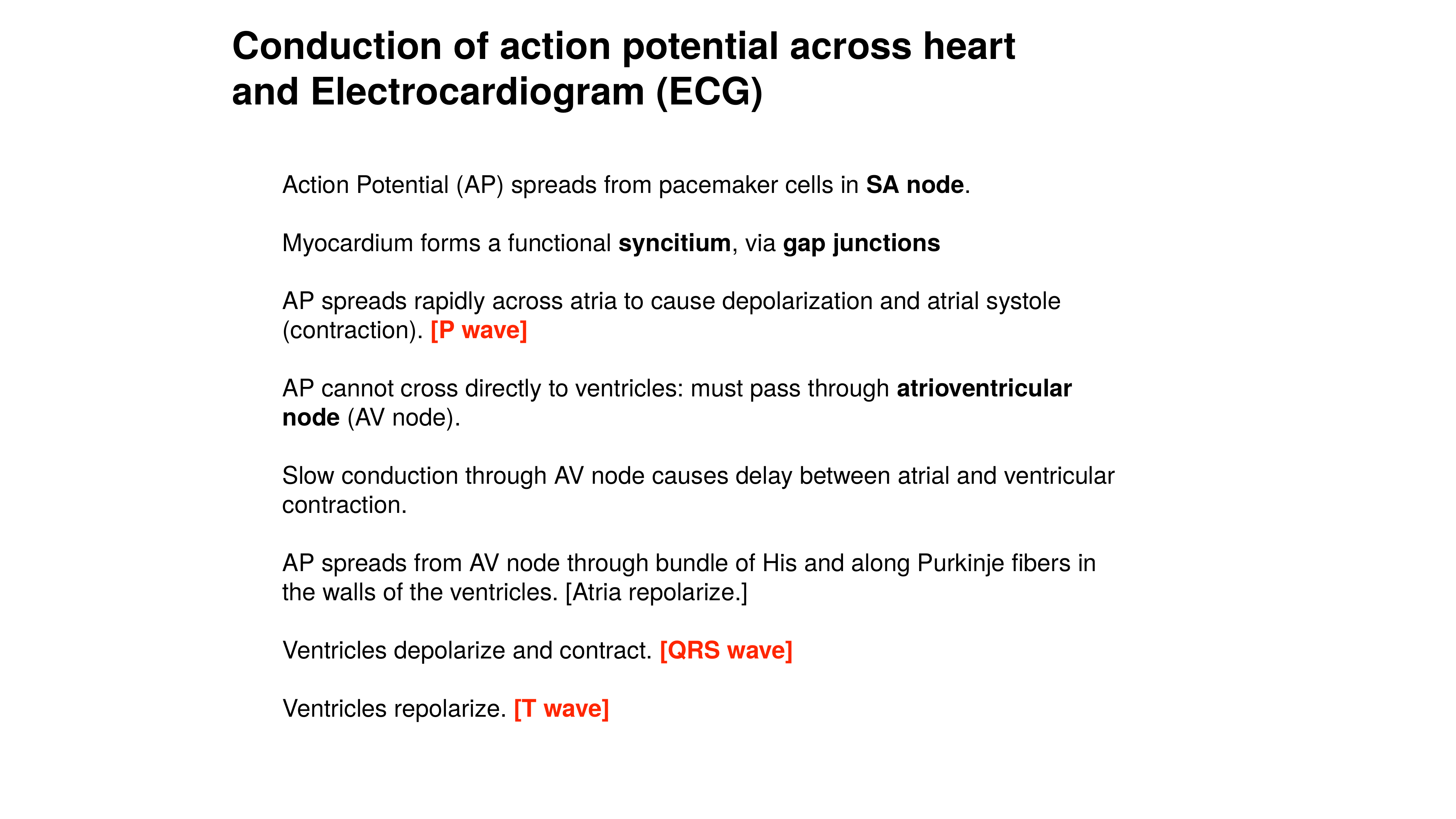

Conduction of action potential across heart
and Electrocardiogram (ECG)
Action Potential (AP) spreads from pacemaker cells in SA node.

Myocardium forms a functional syncitium, via gap junctions

AP spreads rapidly across atria to cause depolarization and atrial systole (contraction). [P wave]

AP cannot cross directly to ventricles: must pass through atrioventricular node (AV node).

Slow conduction through AV node causes delay between atrial and ventricular contraction.

AP spreads from AV node through bundle of His and along Purkinje fibers in the walls of the ventricles. [Atria repolarize.]

Ventricles depolarize and contract. [QRS wave]

Ventricles repolarize. [T wave]